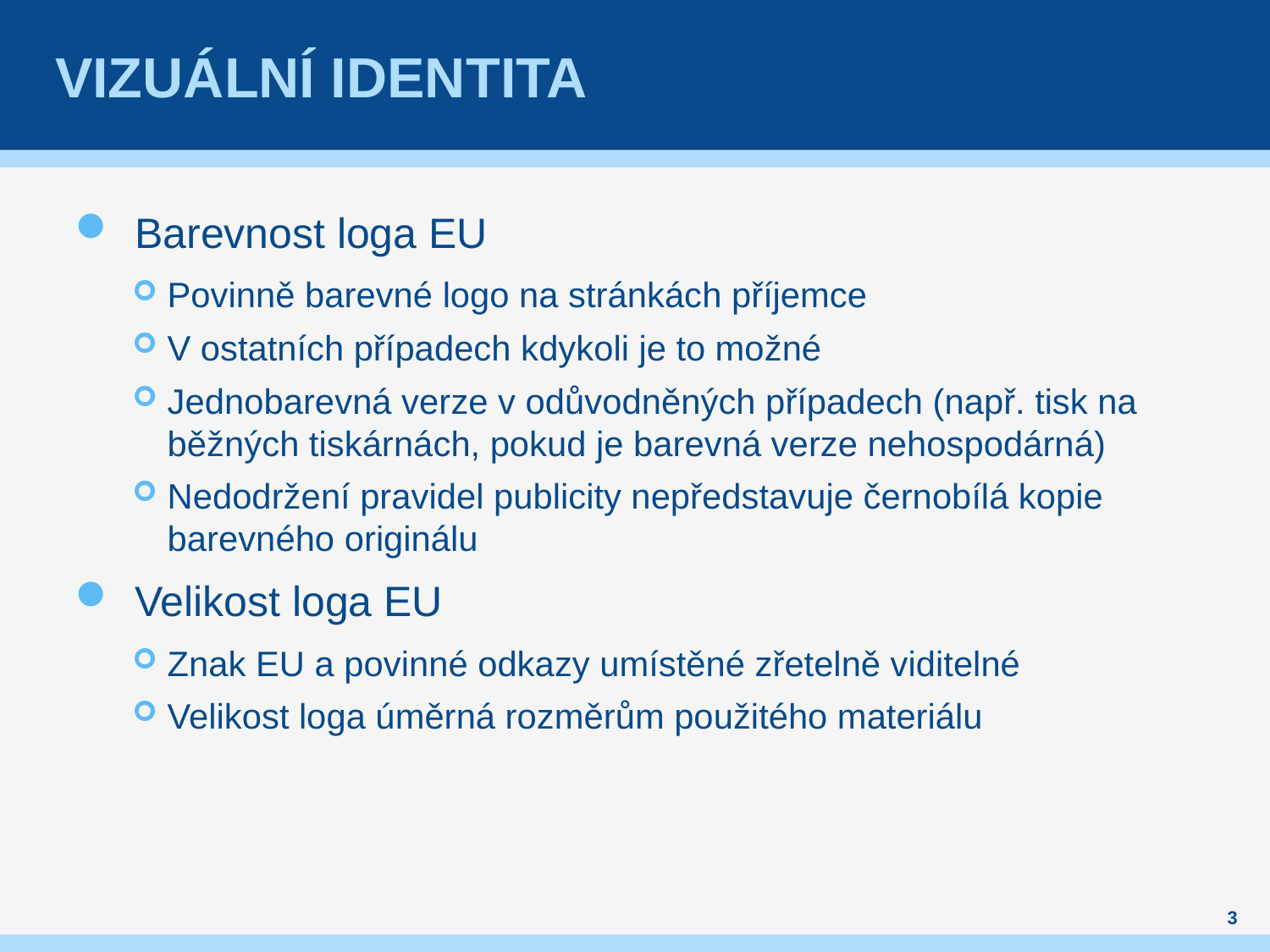

# Vizuální identita
Barevnost loga EU
Povinně barevné logo na stránkách příjemce
V ostatních případech kdykoli je to možné
Jednobarevná verze v odůvodněných případech (např. tisk na běžných tiskárnách, pokud je barevná verze nehospodárná)
Nedodržení pravidel publicity nepředstavuje černobílá kopie barevného originálu
Velikost loga EU
Znak EU a povinné odkazy umístěné zřetelně viditelné
Velikost loga úměrná rozměrům použitého materiálu
3